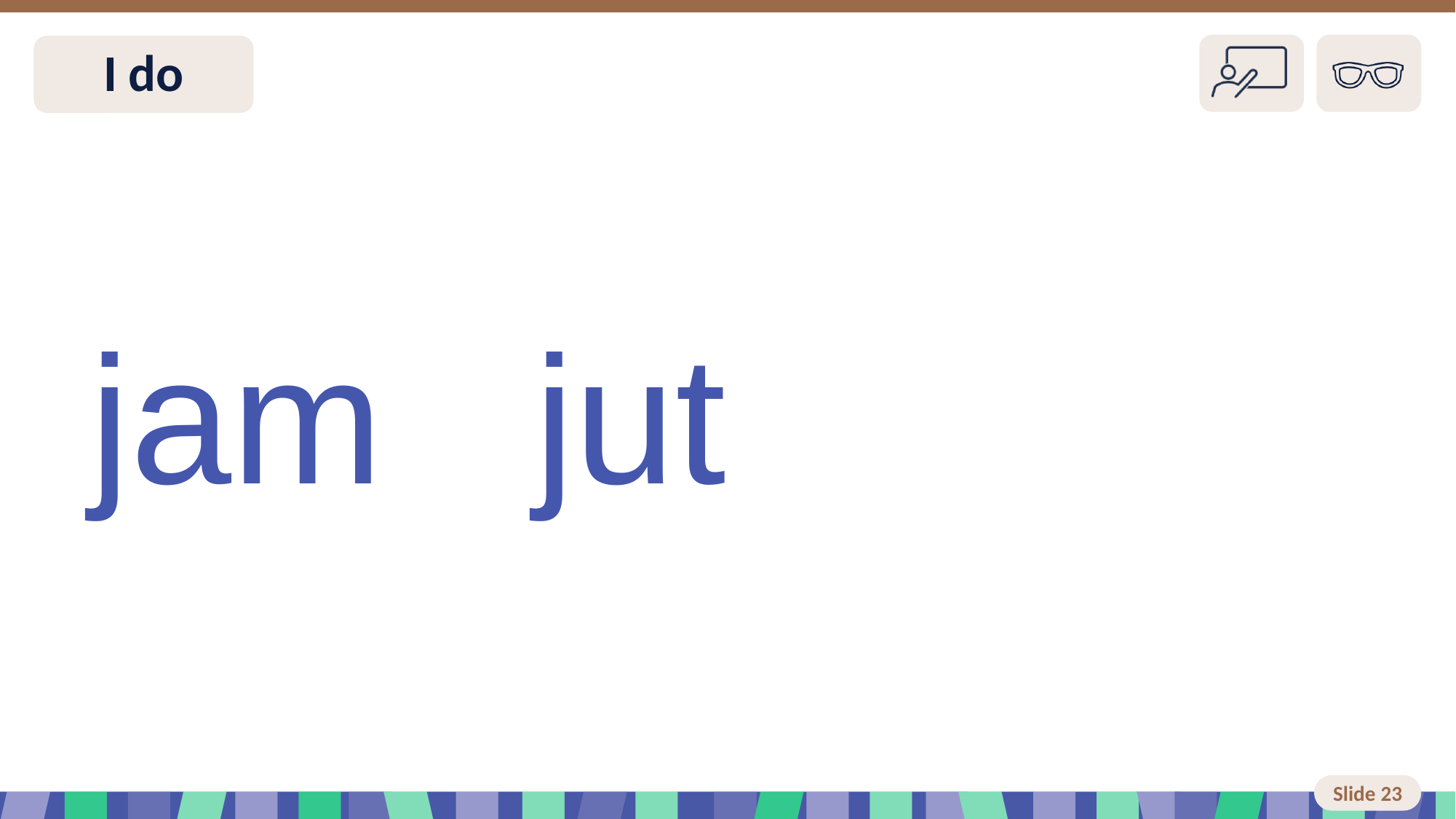

# Slide 23 I do
jam   jut